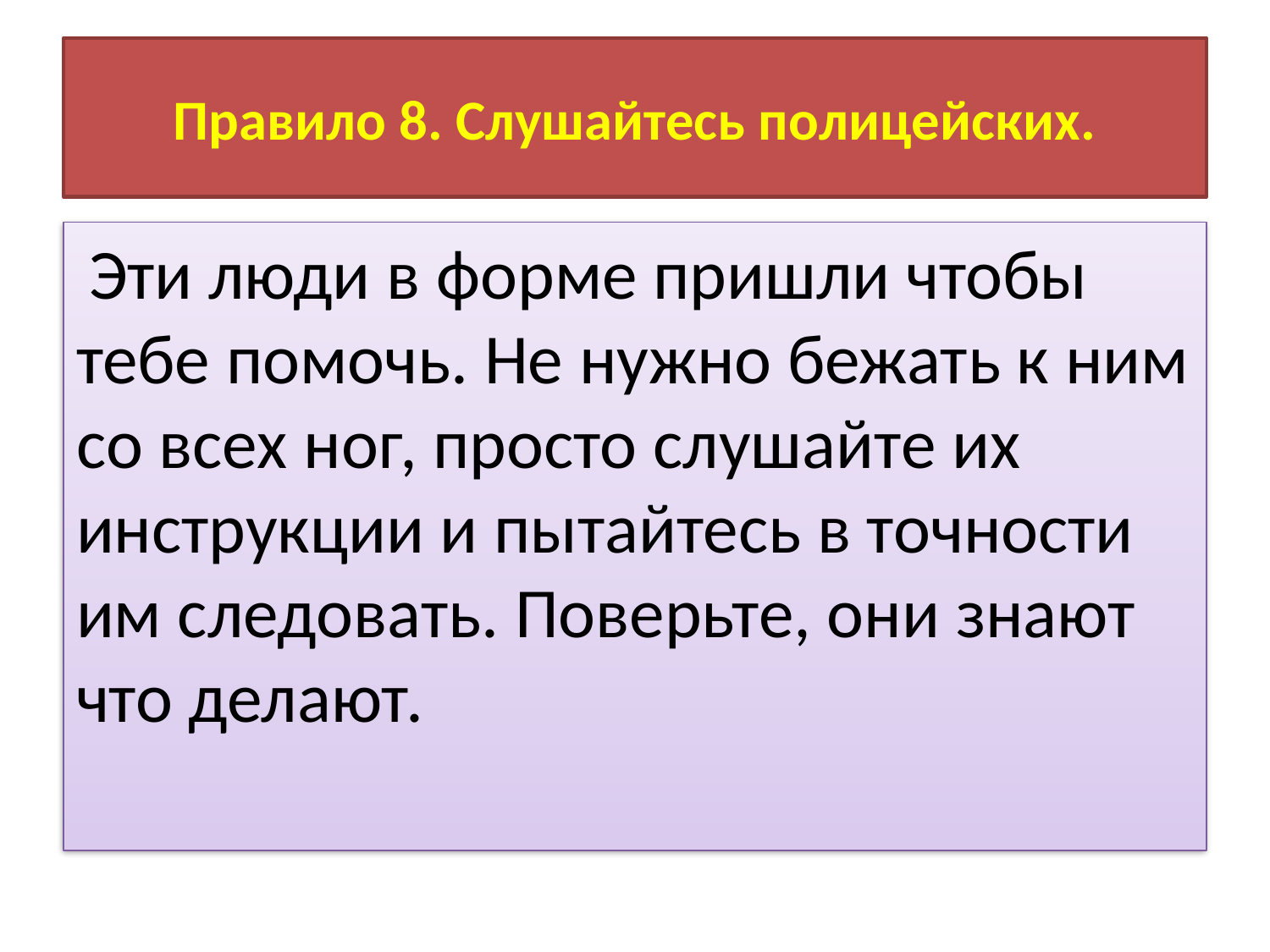

# Правило 8. Слушайтесь полицейских.
 Эти люди в форме пришли чтобы тебе помочь. Не нужно бежать к ним со всех ног, просто слушайте их инструкции и пытайтесь в точности им следовать. Поверьте, они знают что делают.